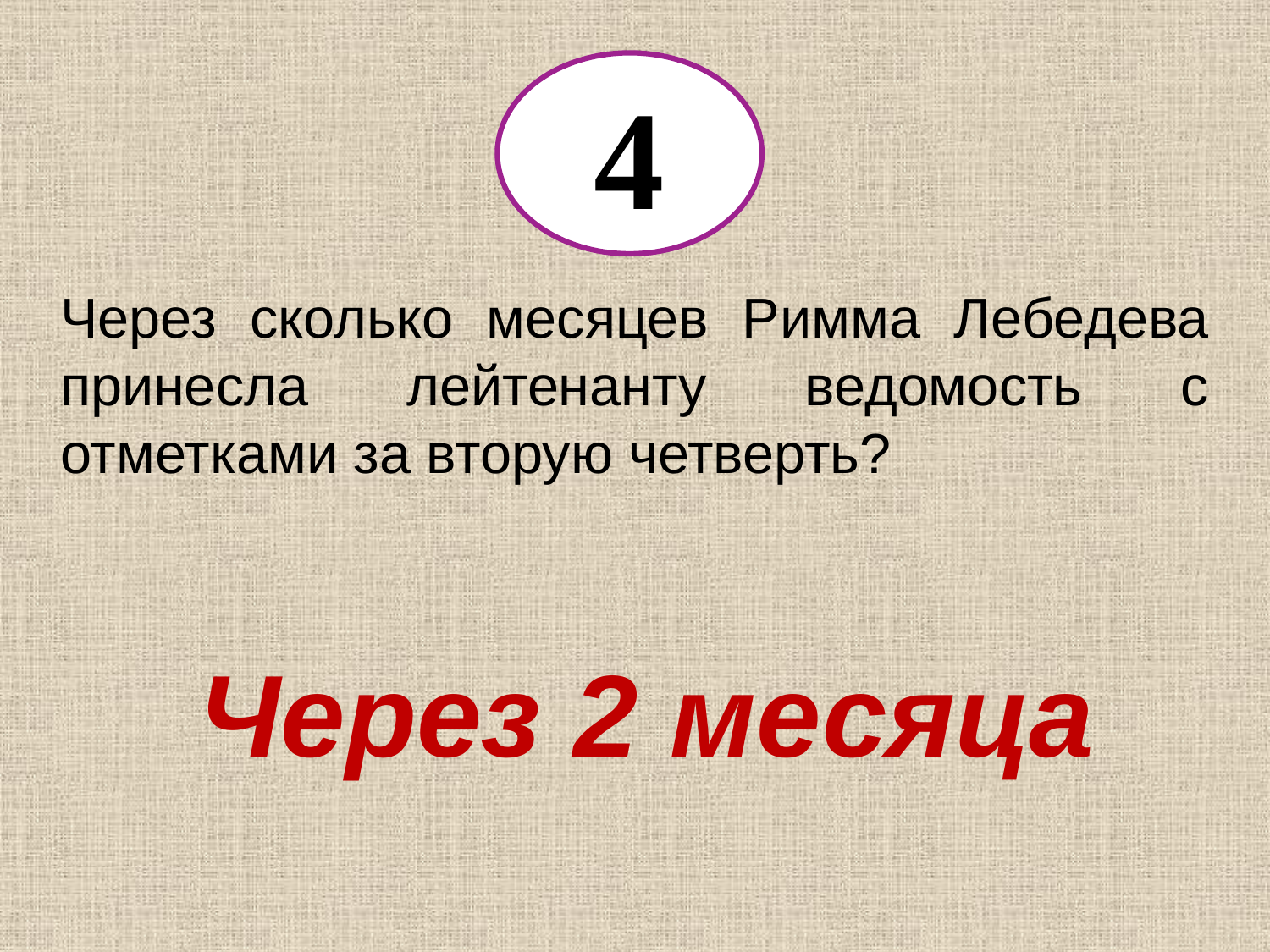

4
Через сколько месяцев Римма Лебедева принесла лейтенанту ведомость с отметками за вторую четверть?
Через 2 месяца